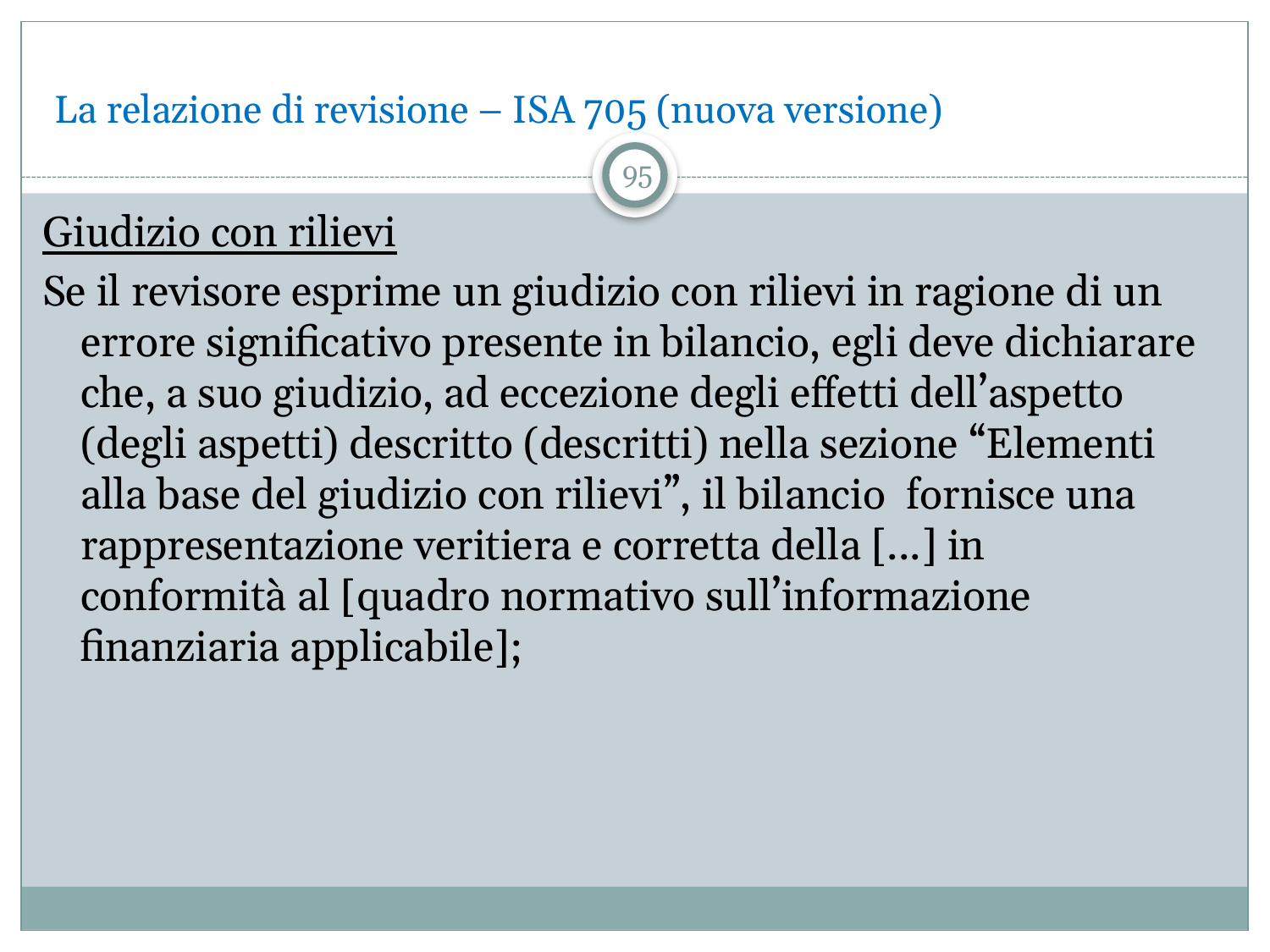

# La relazione di revisione – ISA 705 (nuova versione)
95
Giudizio con rilievi
Se il revisore esprime un giudizio con rilievi in ragione di un errore significativo presente in bilancio, egli deve dichiarare che, a suo giudizio, ad eccezione degli effetti dell’aspetto (degli aspetti) descritto (descritti) nella sezione “Elementi alla base del giudizio con rilievi”, il bilancio  fornisce una rappresentazione veritiera e corretta della [...] in conformità al [quadro normativo sull’informazione finanziaria applicabile];